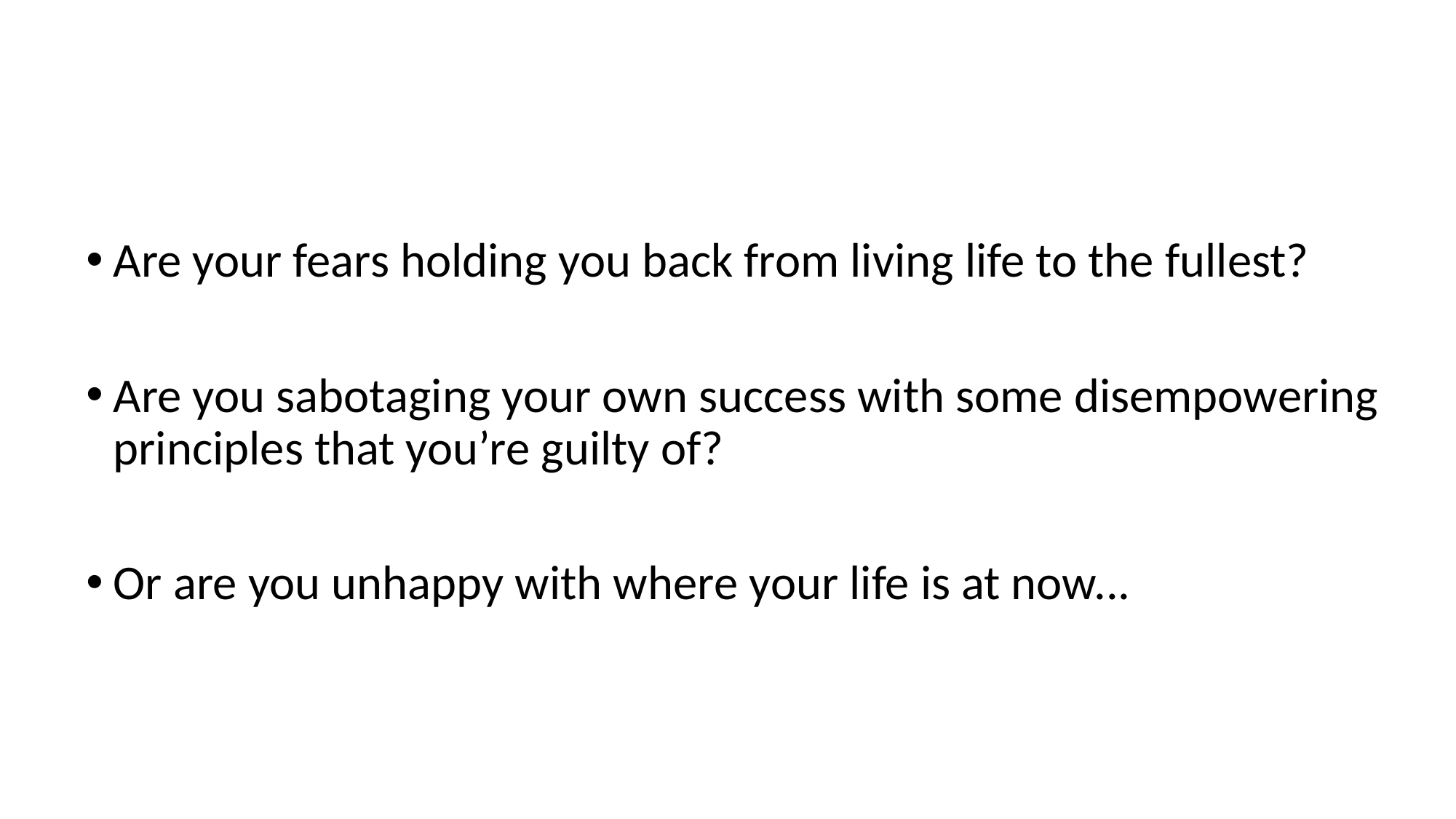

Are your fears holding you back from living life to the fullest?

Are you sabotaging your own success with some disempowering principles that you’re guilty of?

Or are you unhappy with where your life is at now...